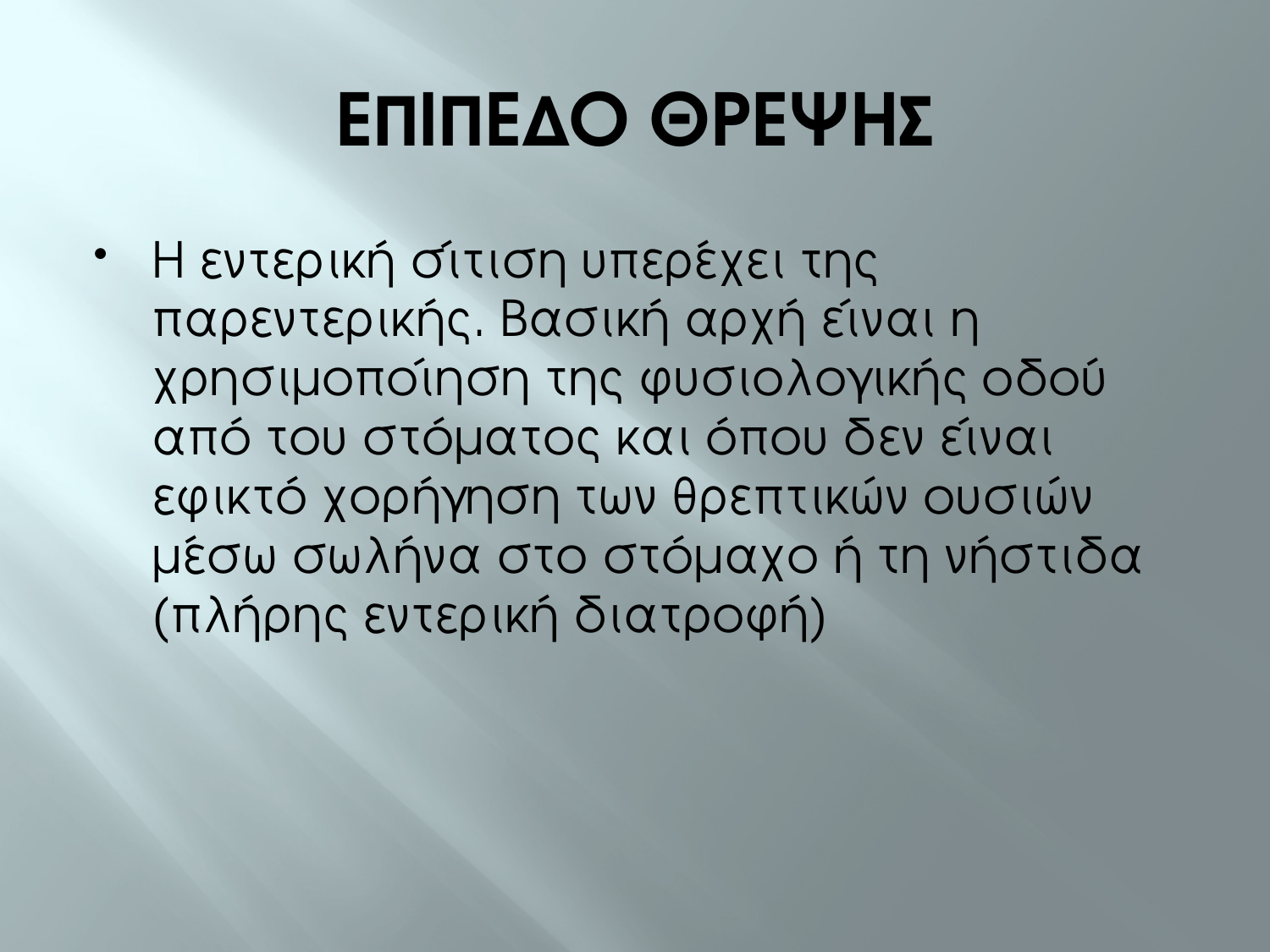

# ΕΠΙΠΕΔΟ ΘΡΕΨΗΣ
Η εντερική σίτιση υπερέχει της παρεντερικής. Βασική αρχή είναι η χρησιμοποίηση της φυσιολογικής οδού από του στόματος και όπου δεν είναι εφικτό χορήγηση των θρεπτικών ουσιών μέσω σωλήνα στο στόμαχο ή τη νήστιδα (πλήρης εντερική διατροφή)